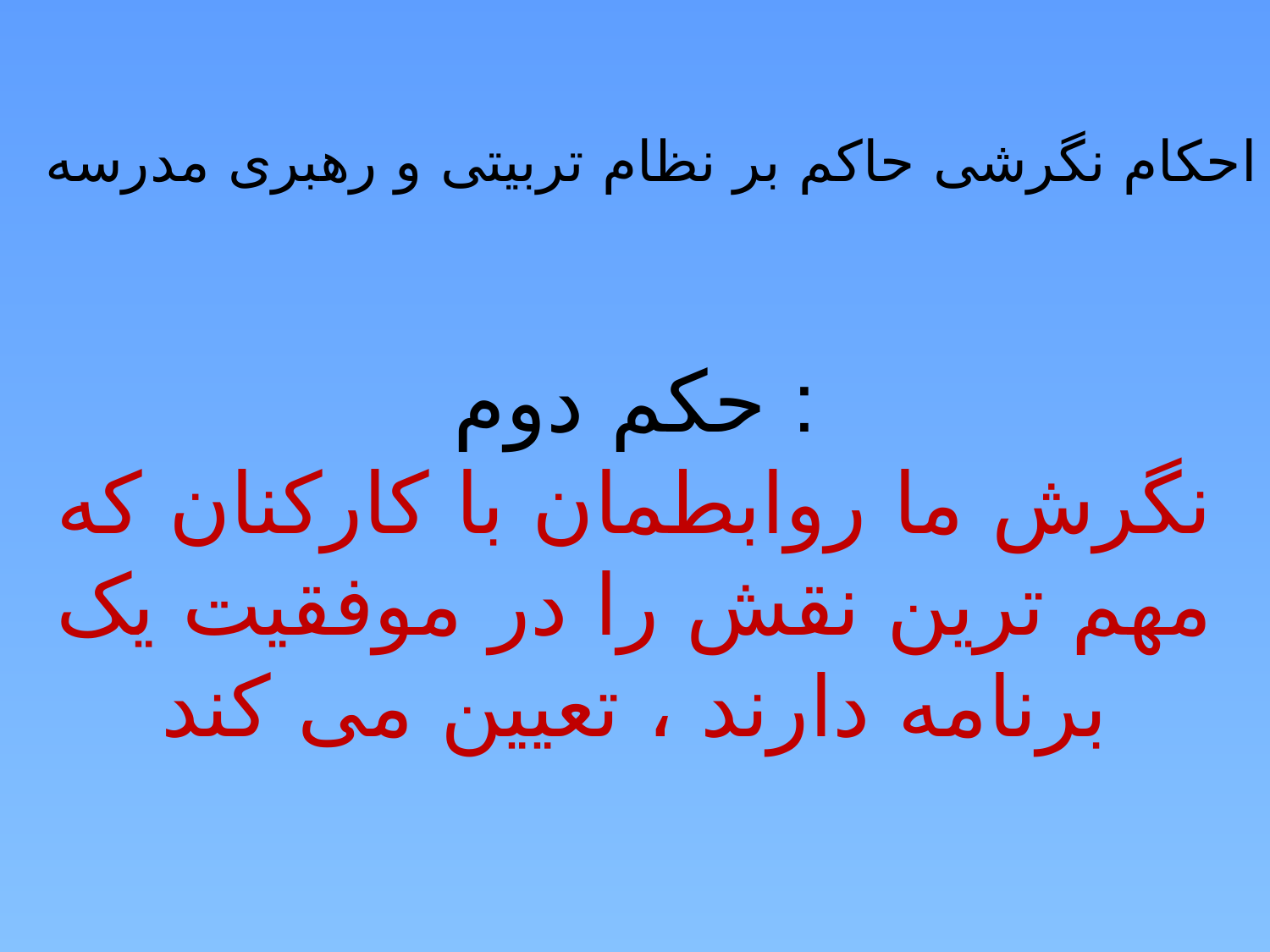

احکام نگرشی حاکم بر نظام تربیتی و رهبری مدرسه

حکم دوم :
نگرش ما روابطمان با کارکنان که مهم ترین نقش را در موفقیت یک برنامه دارند ، تعیین می کند